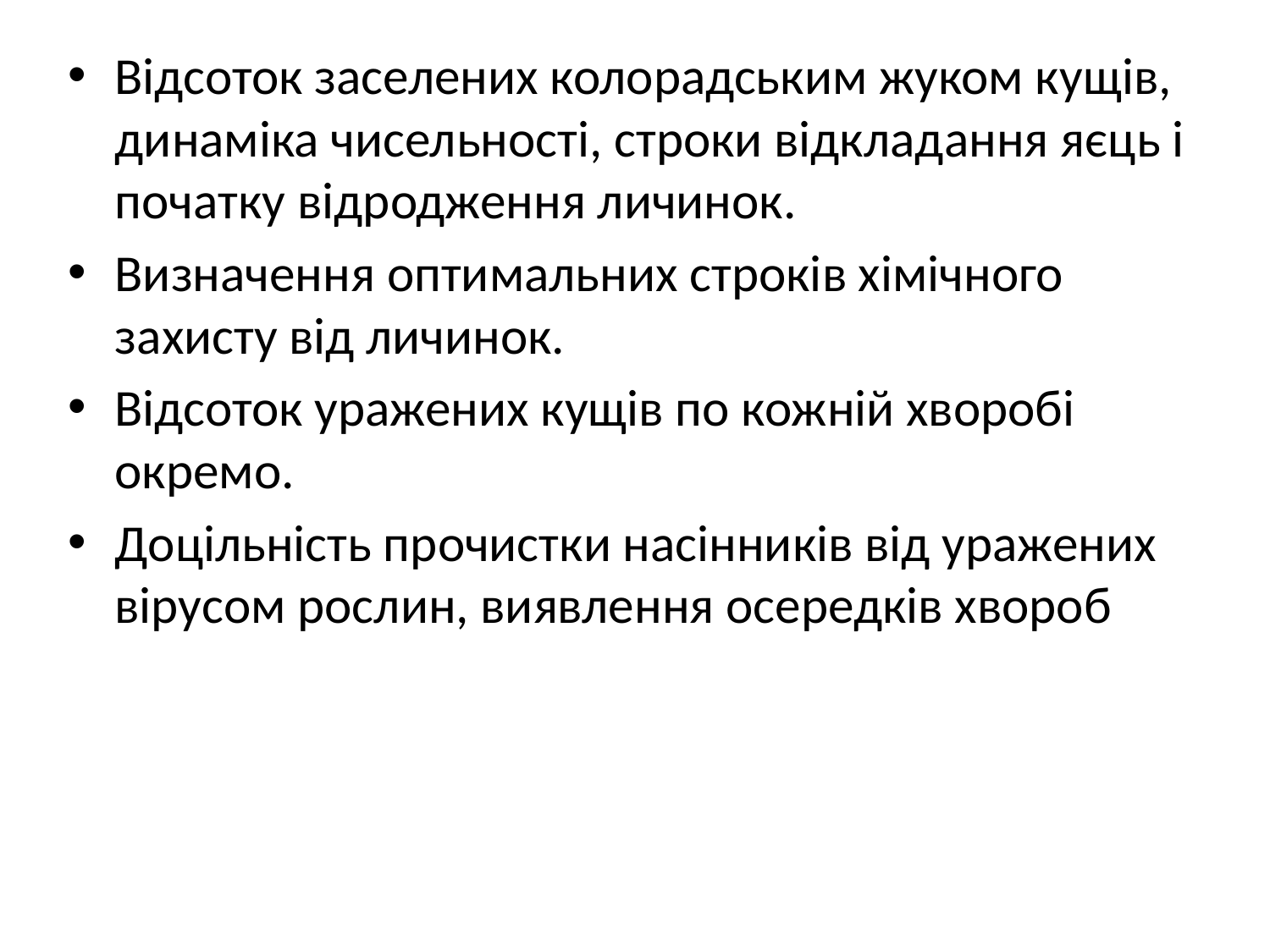

Відсоток заселених колорадським жуком кущів, динаміка чисельності, строки відкладання яєць і початку відродження личинок.
Визначення оптимальних строків хімічного захисту від личинок.
Відсоток уражених кущів по кожній хворобі окремо.
Доцільність прочистки насінників від уражених вірусом рослин, виявлення осередків хвороб